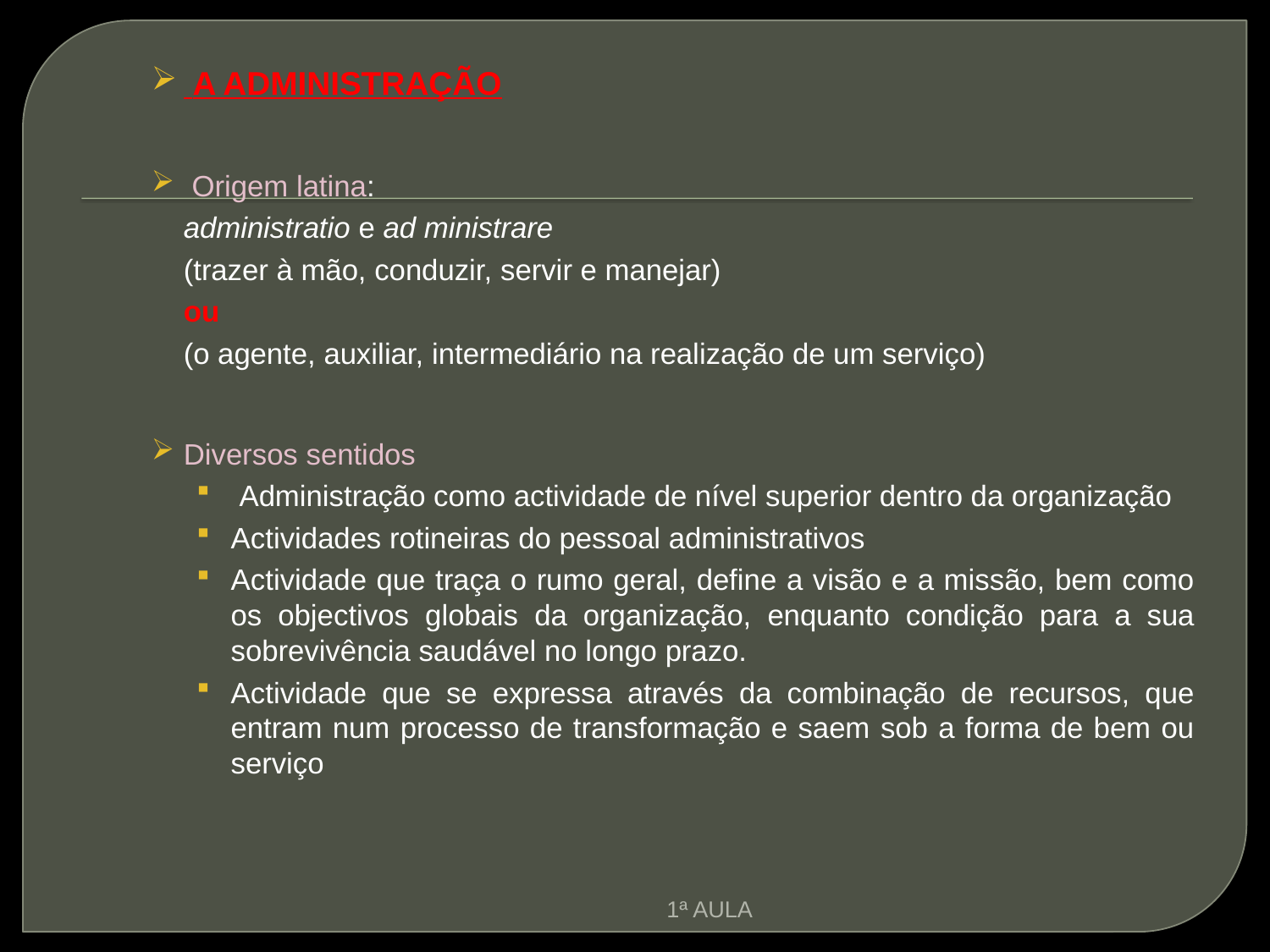

A ADMINISTRAÇÃO

 Origem latina:
		administratio e ad ministrare
		(trazer à mão, conduzir, servir e manejar)
				ou
	(o agente, auxiliar, intermediário na realização de um serviço)

Diversos sentidos
 Administração como actividade de nível superior dentro da organização
Actividades rotineiras do pessoal administrativos
Actividade que traça o rumo geral, define a visão e a missão, bem como os objectivos globais da organização, enquanto condição para a sua sobrevivência saudável no longo prazo.
Actividade que se expressa através da combinação de recursos, que entram num processo de transformação e saem sob a forma de bem ou serviço
1ª AULA